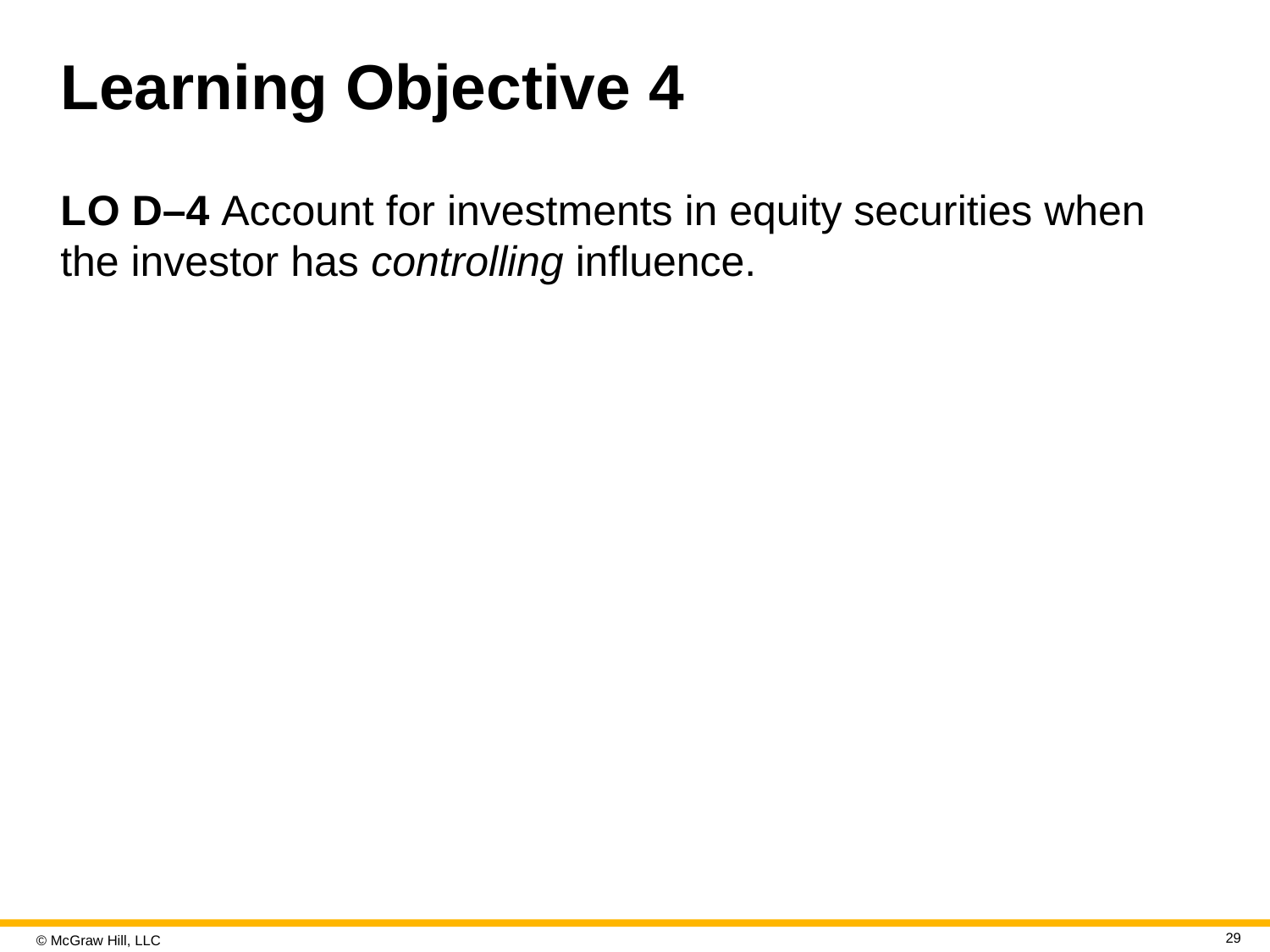

# Learning Objective 4
L O D–4 Account for investments in equity securities when the investor has controlling influence.
29